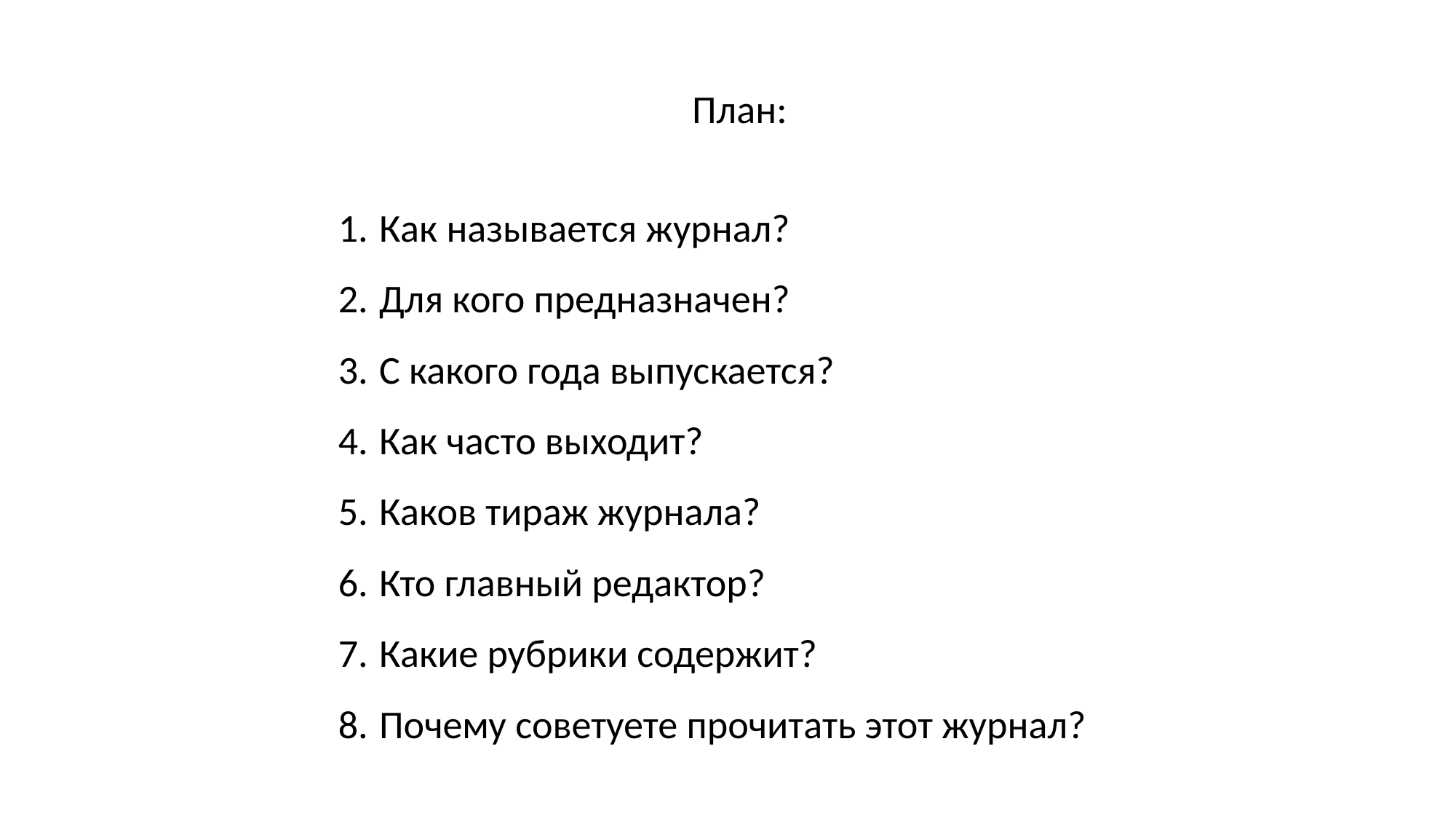

План:

Как называется журнал?
Для кого предназначен?
С какого года выпускается?
Как часто выходит?
Каков тираж журнала?
Кто главный редактор?
Какие рубрики содержит?
Почему советуете прочитать этот журнал?